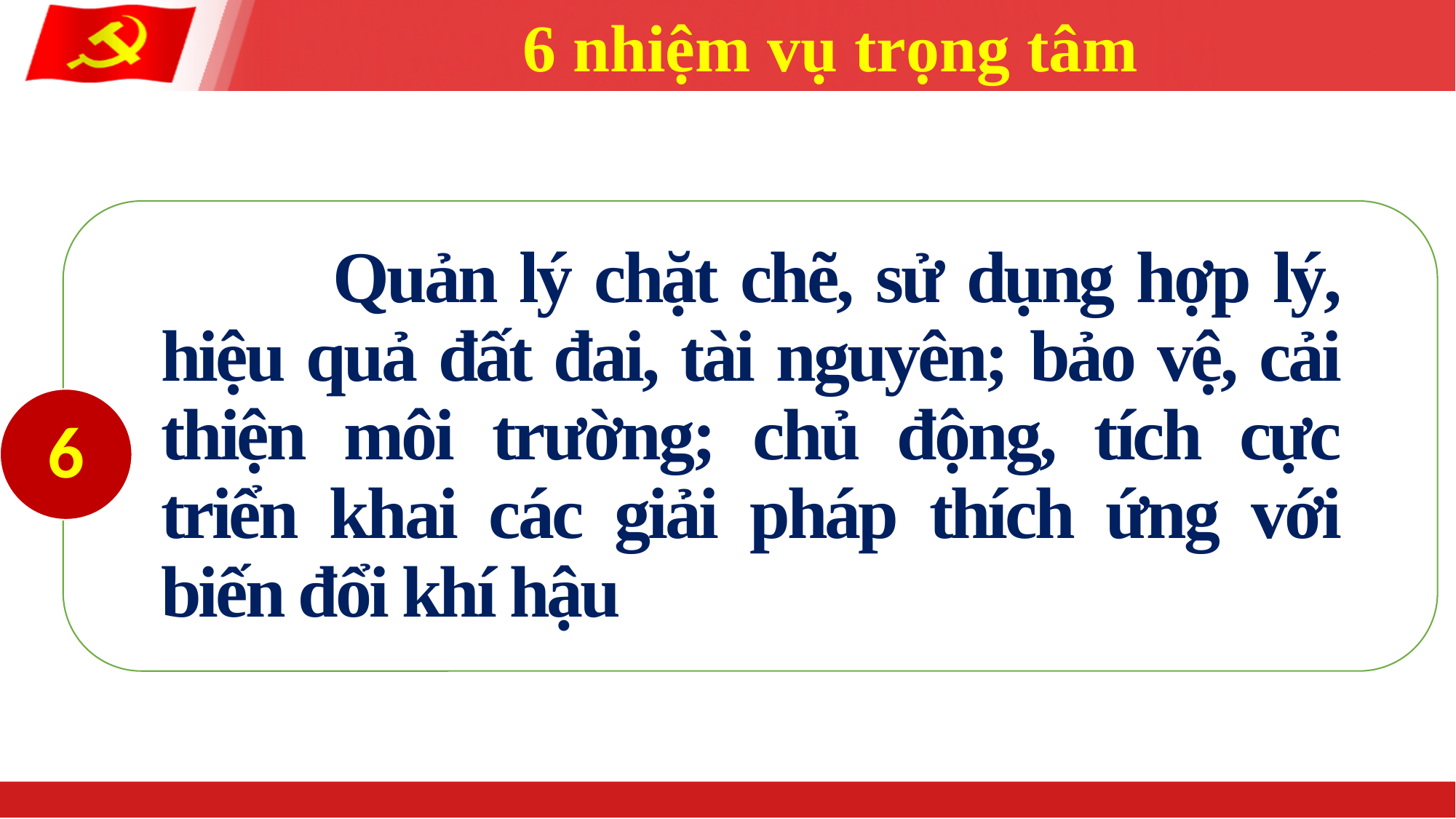

# 6 nhiệm vụ trọng tâm
       Quản lý chặt chẽ, sử dụng hợp lý, hiệu quả đất đai, tài nguyên; bảo vệ, cải thiện môi trường; chủ động, tích cực triển khai các giải pháp thích ứng với biến đổi khí hậu
6